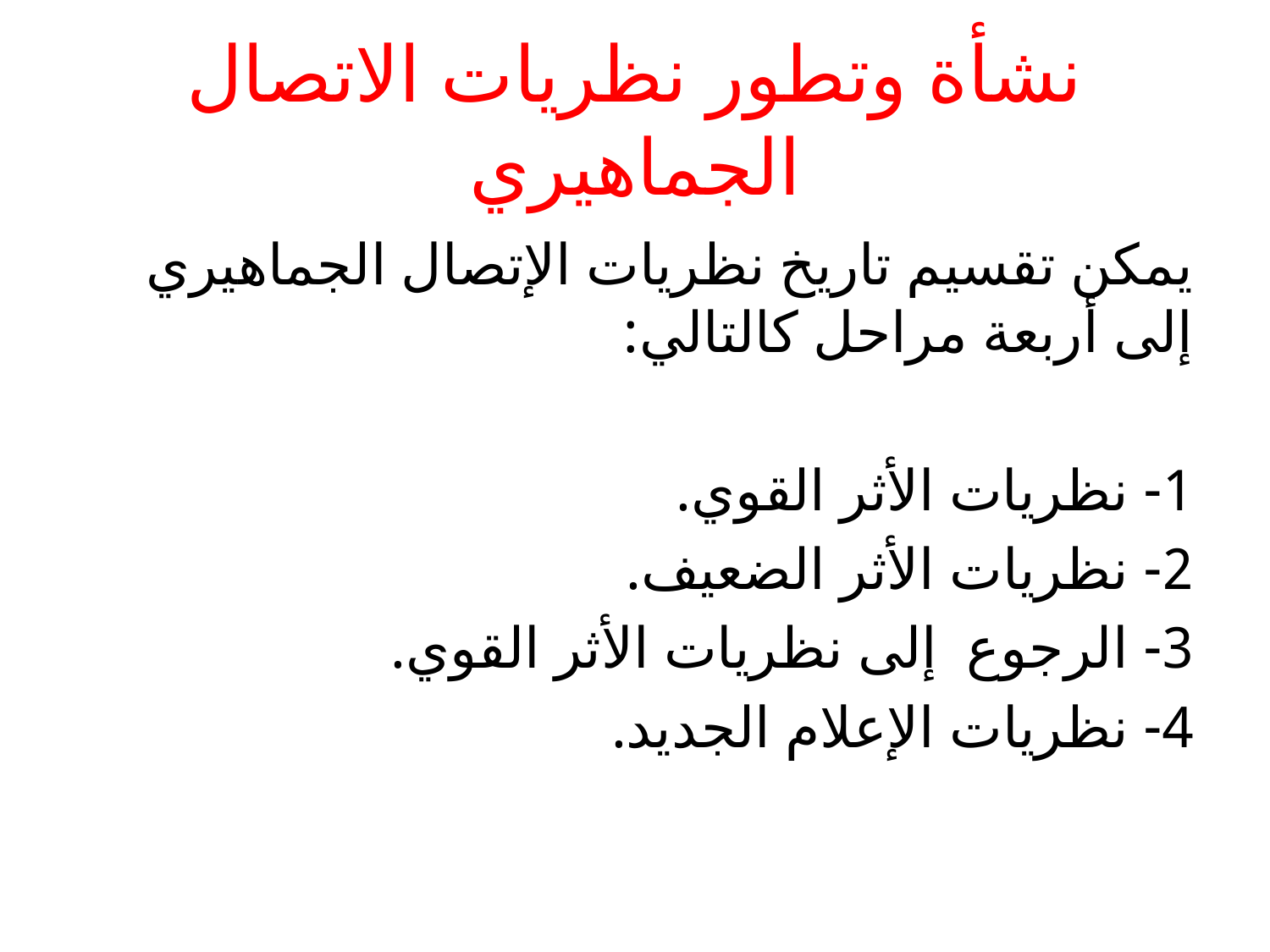

# نشأة وتطور نظريات الاتصال الجماهيري
يمكن تقسيم تاريخ نظريات الإتصال الجماهيري إلى أربعة مراحل كالتالي:

1- نظريات الأثر القوي.
2- نظريات الأثر الضعيف.
3- الرجوع  إلى نظريات الأثر القوي.
4- نظريات الإعلام الجديد.